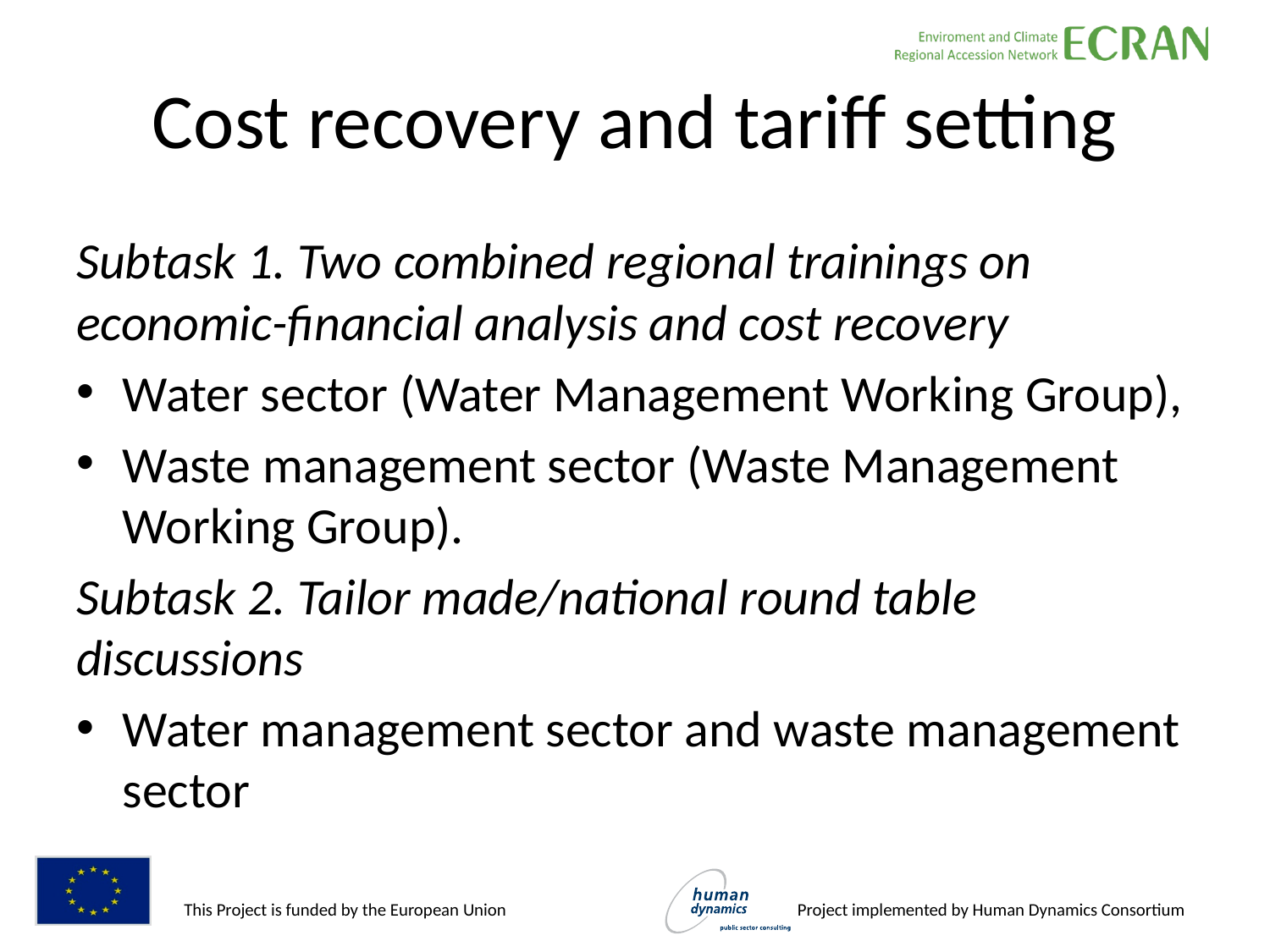

# Cost recovery and tariff setting
Subtask 1. Two combined regional trainings on economic-financial analysis and cost recovery
Water sector (Water Management Working Group),
Waste management sector (Waste Management Working Group).
Subtask 2. Tailor made/national round table discussions
Water management sector and waste management sector